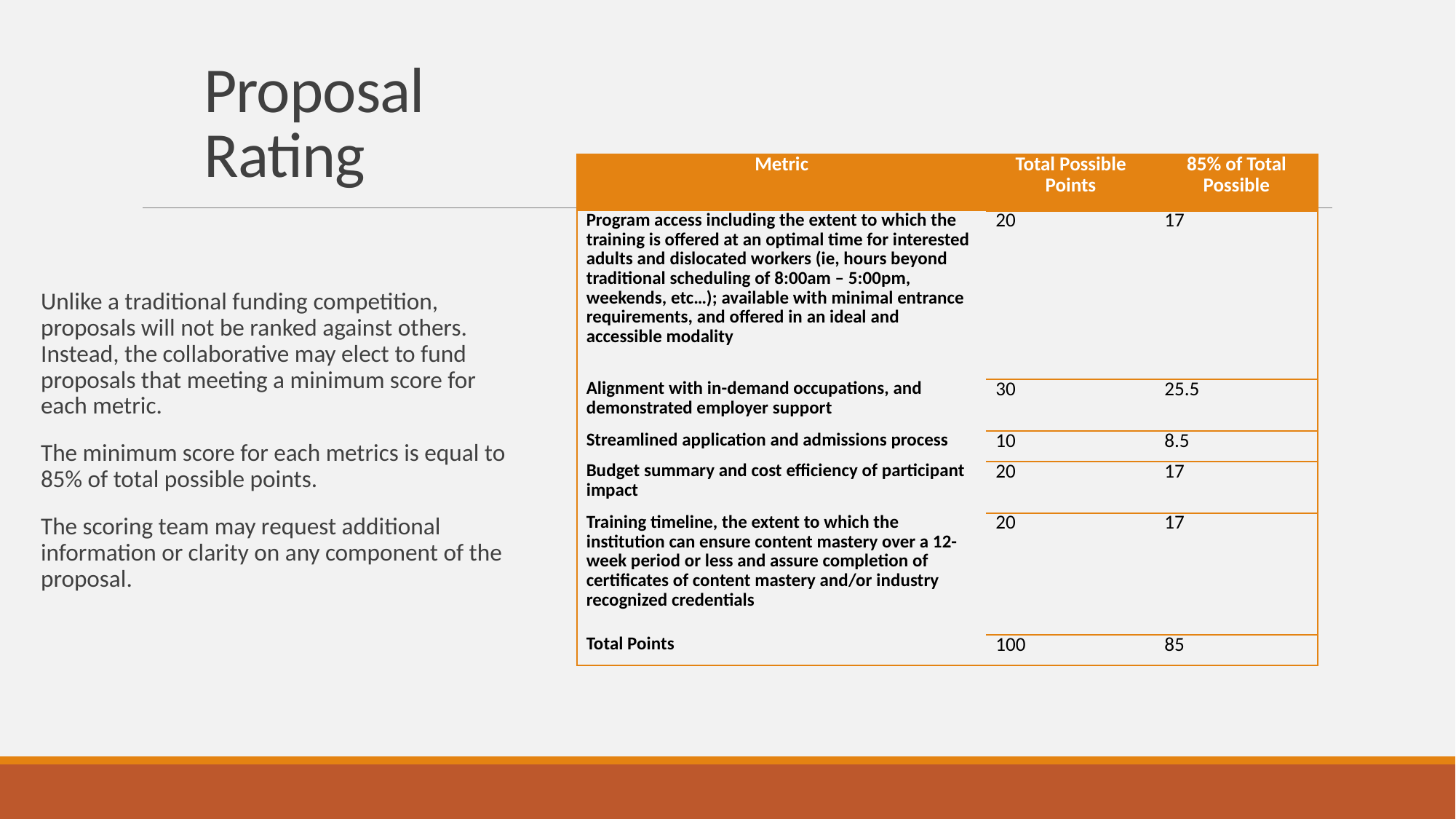

# Proposal Rating
| Metric | Total Possible Points | 85% of Total Possible |
| --- | --- | --- |
| Program access including the extent to which the training is offered at an optimal time for interested adults and dislocated workers (ie, hours beyond traditional scheduling of 8:00am – 5:00pm, weekends, etc…); available with minimal entrance requirements, and offered in an ideal and accessible modality | 20 | 17 |
| Alignment with in-demand occupations, and demonstrated employer support | 30 | 25.5 |
| Streamlined application and admissions process | 10 | 8.5 |
| Budget summary and cost efficiency of participant impact | 20 | 17 |
| Training timeline, the extent to which the institution can ensure content mastery over a 12- week period or less and assure completion of certificates of content mastery and/or industry recognized credentials | 20 | 17 |
| Total Points | 100 | 85 |
Unlike a traditional funding competition, proposals will not be ranked against others. Instead, the collaborative may elect to fund proposals that meeting a minimum score for each metric.
The minimum score for each metrics is equal to 85% of total possible points.
The scoring team may request additional information or clarity on any component of the proposal.